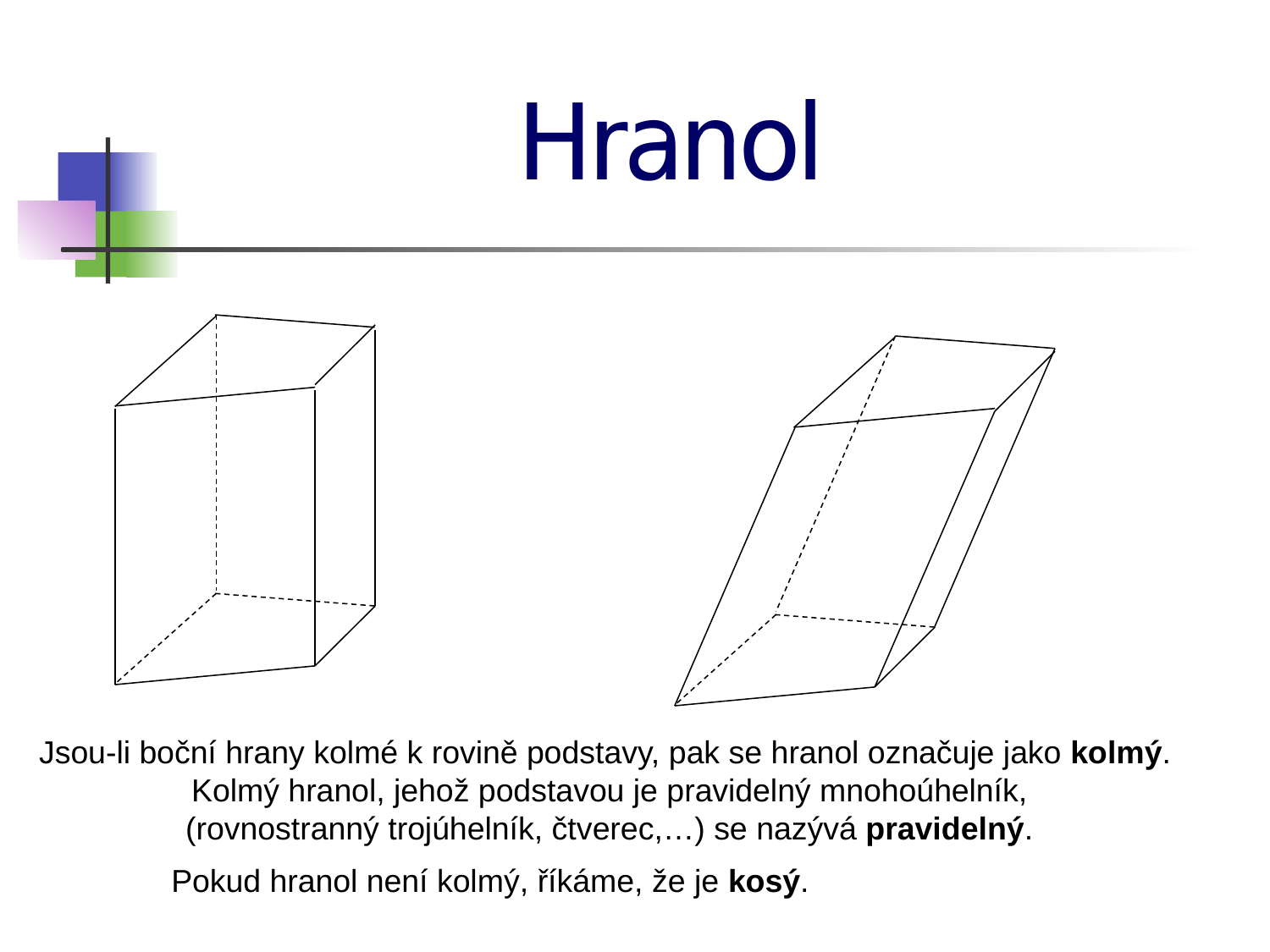

Hranol
Jsou-li boční hrany kolmé k rovině podstavy, pak se hranol označuje jako kolmý.
Kolmý hranol, jehož podstavou je pravidelný mnohoúhelník,
(rovnostranný trojúhelník, čtverec,…) se nazývá pravidelný.
Pokud hranol není kolmý, říkáme, že je kosý.